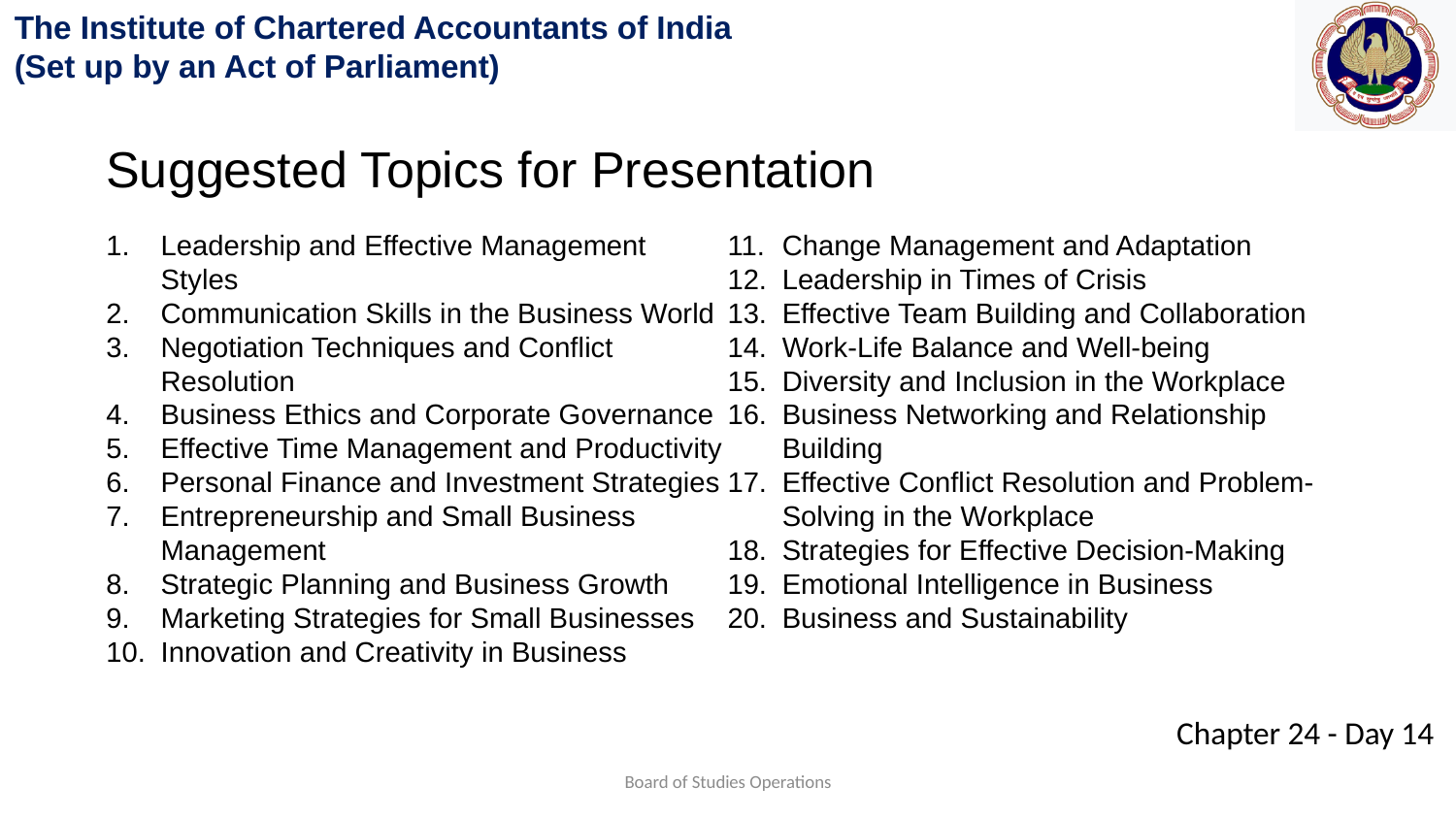

Suggested Topics for Presentation

Leadership and Effective Management Styles
Communication Skills in the Business World
Negotiation Techniques and Conflict Resolution
Business Ethics and Corporate Governance
Effective Time Management and Productivity
Personal Finance and Investment Strategies
Entrepreneurship and Small Business Management
Strategic Planning and Business Growth
Marketing Strategies for Small Businesses
Innovation and Creativity in Business
Change Management and Adaptation
Leadership in Times of Crisis
Effective Team Building and Collaboration
Work-Life Balance and Well-being
Diversity and Inclusion in the Workplace
Business Networking and Relationship Building
Effective Conflict Resolution and Problem-Solving in the Workplace
Strategies for Effective Decision-Making
Emotional Intelligence in Business
Business and Sustainability

Board of Studies Operations